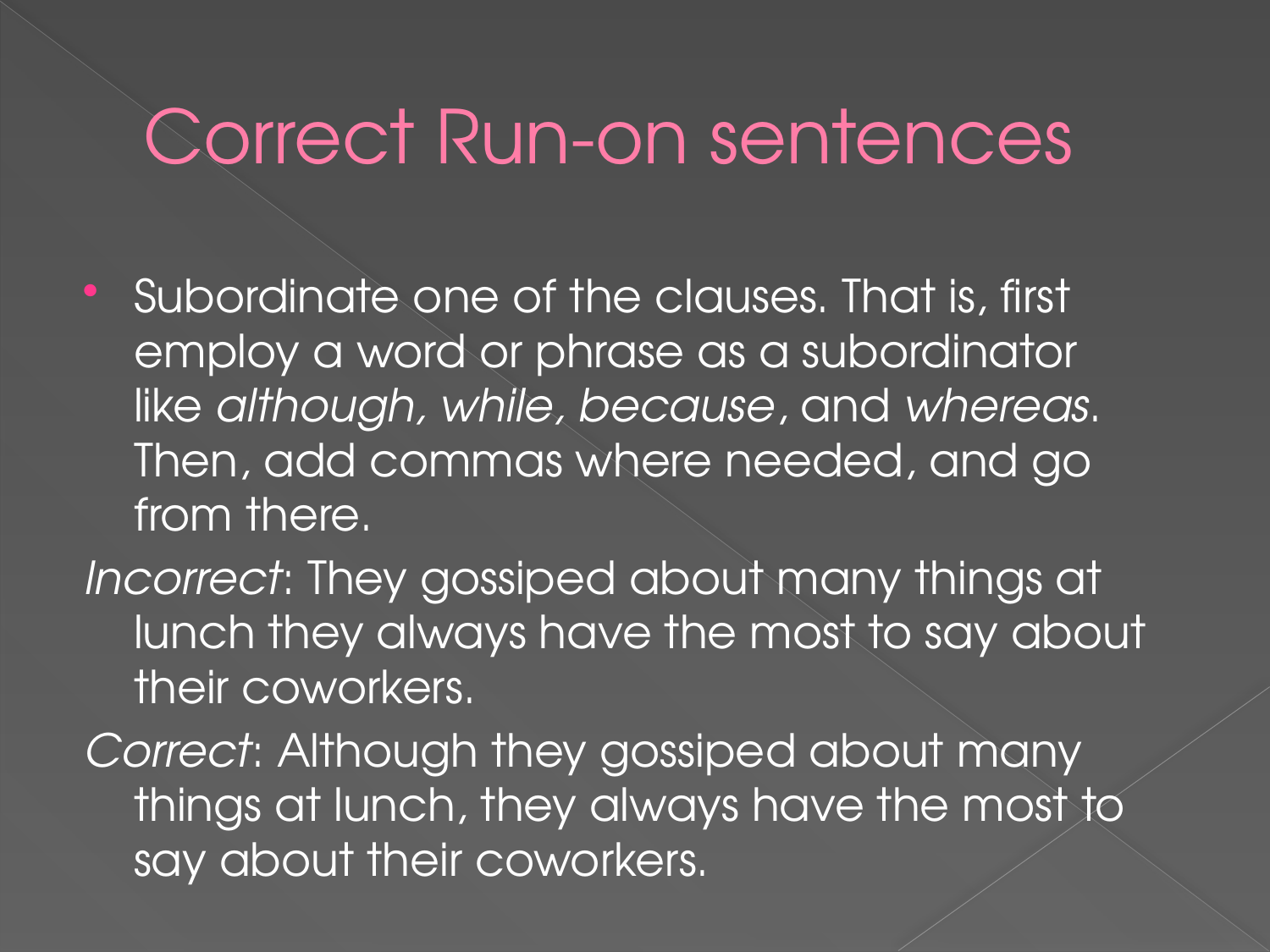

# Correct Run-on sentences
Subordinate one of the clauses. That is, first employ a word or phrase as a subordinator like although, while, because, and whereas. Then, add commas where needed, and go from there.
Incorrect: They gossiped about many things at lunch they always have the most to say about their coworkers.
Correct: Although they gossiped about many things at lunch, they always have the most to say about their coworkers.